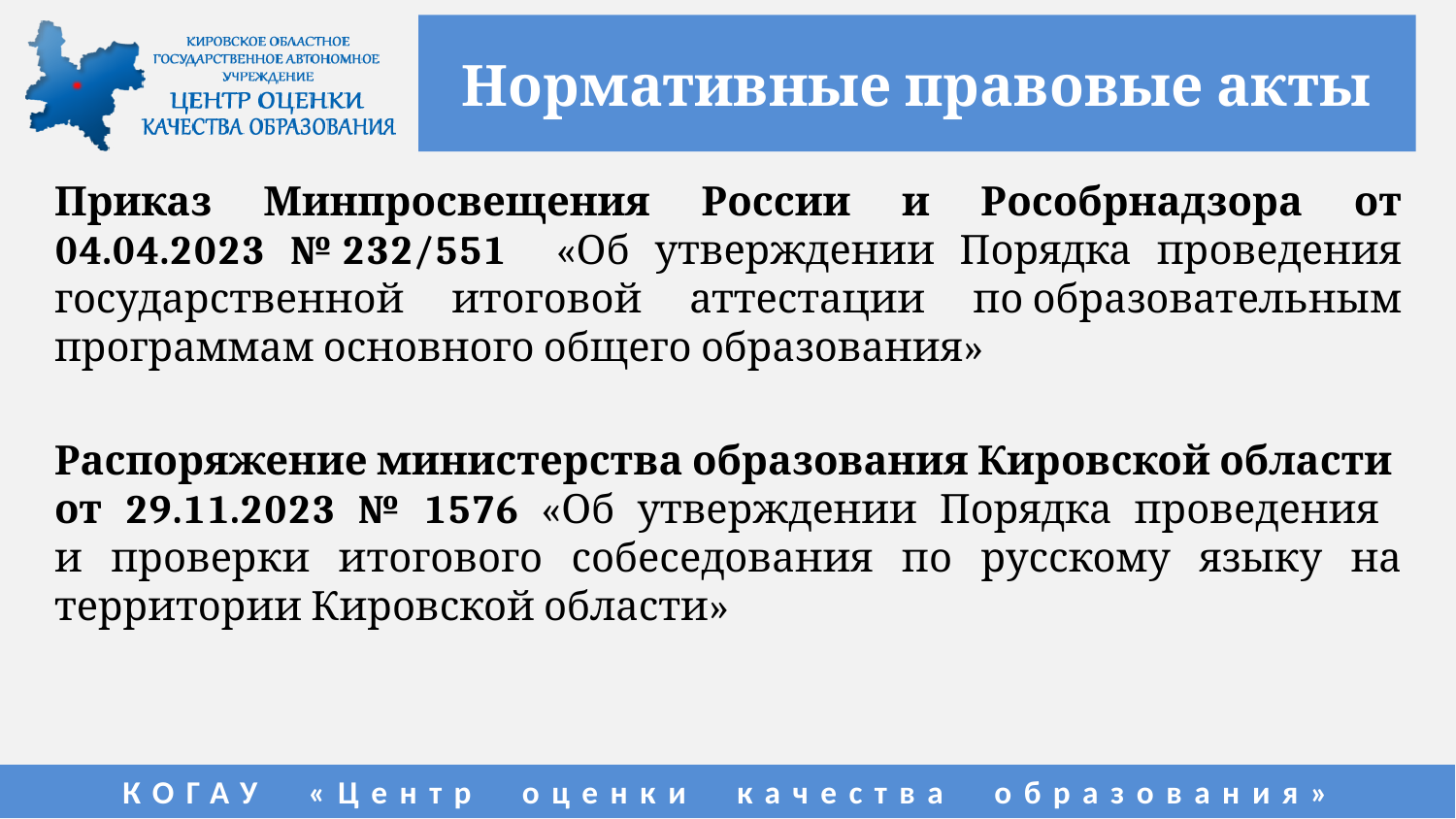

# Нормативные правовые акты
Приказ Минпросвещения России и Рособрнадзора от 04.04.2023 № 232/551  «Об утверждении Порядка проведения государственной итоговой аттестации по образовательным программам основного общего образования»

Распоряжение министерства образования Кировской области
от 29.11.2023 № 1576 «Об утверждении Порядка проведения
и проверки итогового собеседования по русскому языку на территории Кировской области»